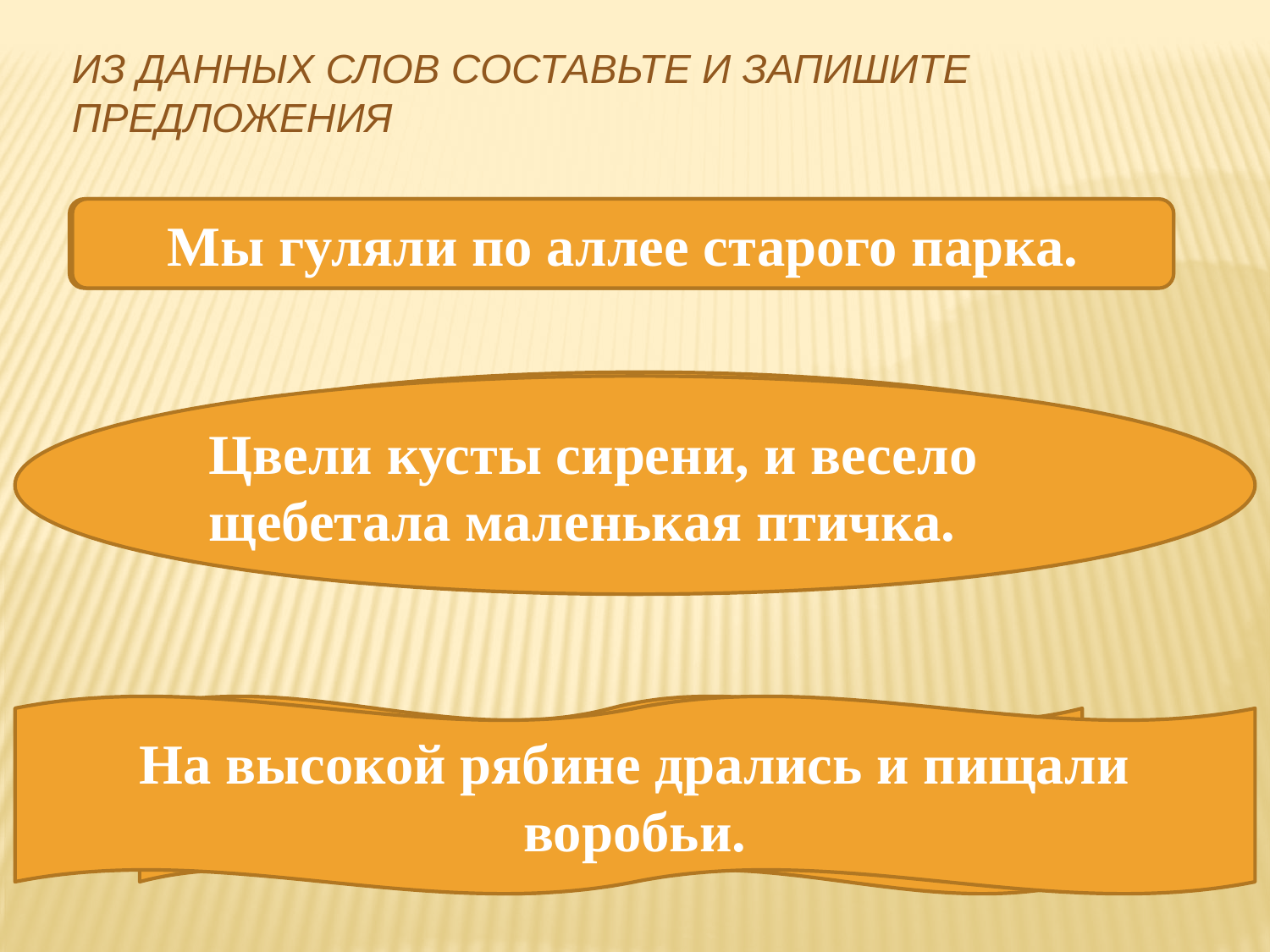

Из данных слов составьте и запишите предложения
По, гуляли, аллее, парка, мы, старого
Мы гуляли по аллее старого парка.
Сирени, кусты, и, цвели, весело, маленькая, щебетала, птичка
Цвели кусты сирени, и весело щебетала маленькая птичка.
На высокой рябине дрались и пищали воробьи.
И, дрались, на, рябине, пищали, воробьи, высокой